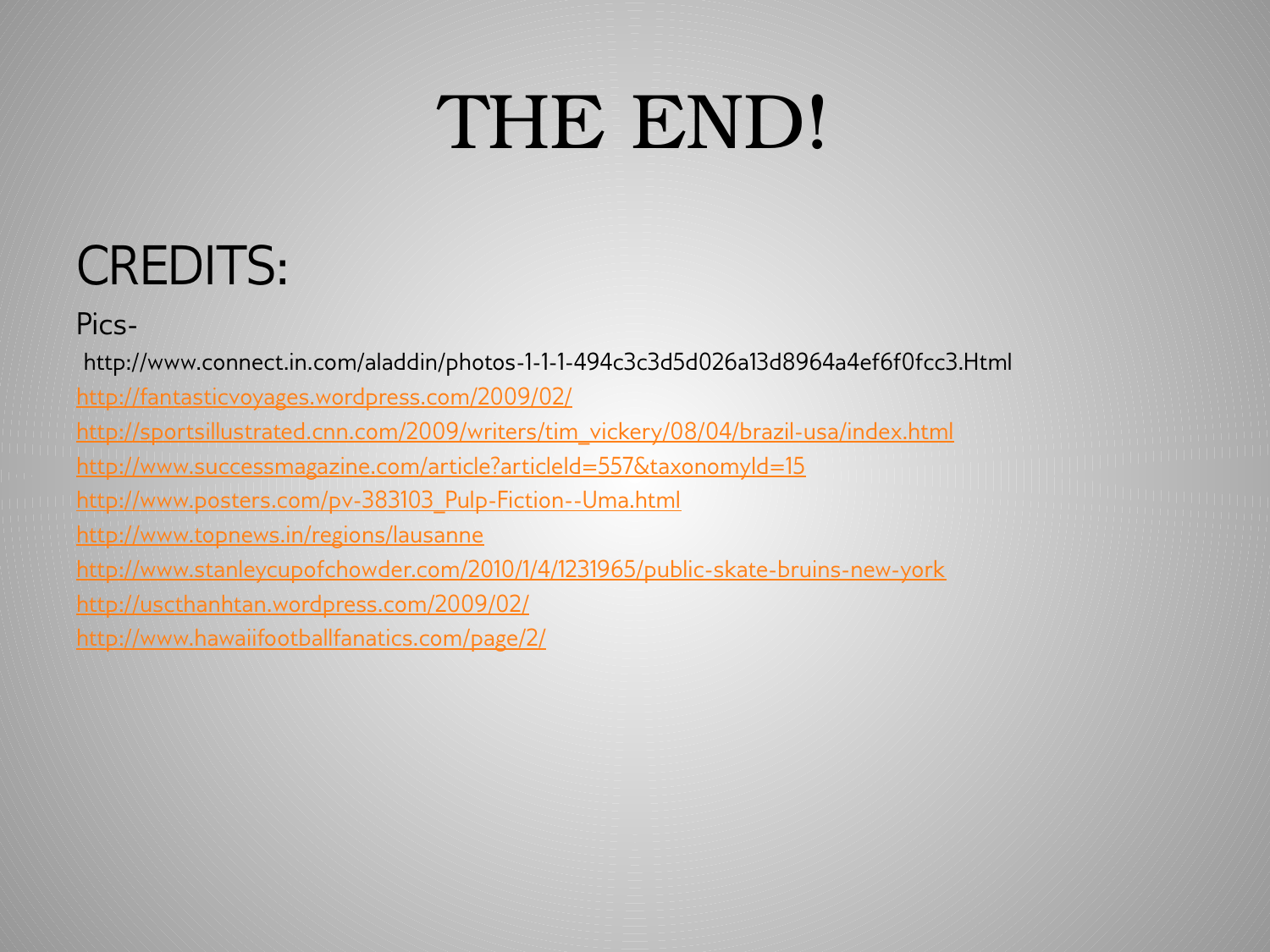

# THE END!
CREDITS:
Pics-
 http://www.connect.in.com/aladdin/photos-1-1-1-494c3c3d5d026a13d8964a4ef6f0fcc3.Html
http://fantasticvoyages.wordpress.com/2009/02/
http://sportsillustrated.cnn.com/2009/writers/tim_vickery/08/04/brazil-usa/index.html
http://www.successmagazine.com/article?articleId=557&taxonomyId=15
http://www.posters.com/pv-383103_Pulp-Fiction--Uma.html
http://www.topnews.in/regions/lausanne
http://www.stanleycupofchowder.com/2010/1/4/1231965/public-skate-bruins-new-york
http://uscthanhtan.wordpress.com/2009/02/
http://www.hawaiifootballfanatics.com/page/2/